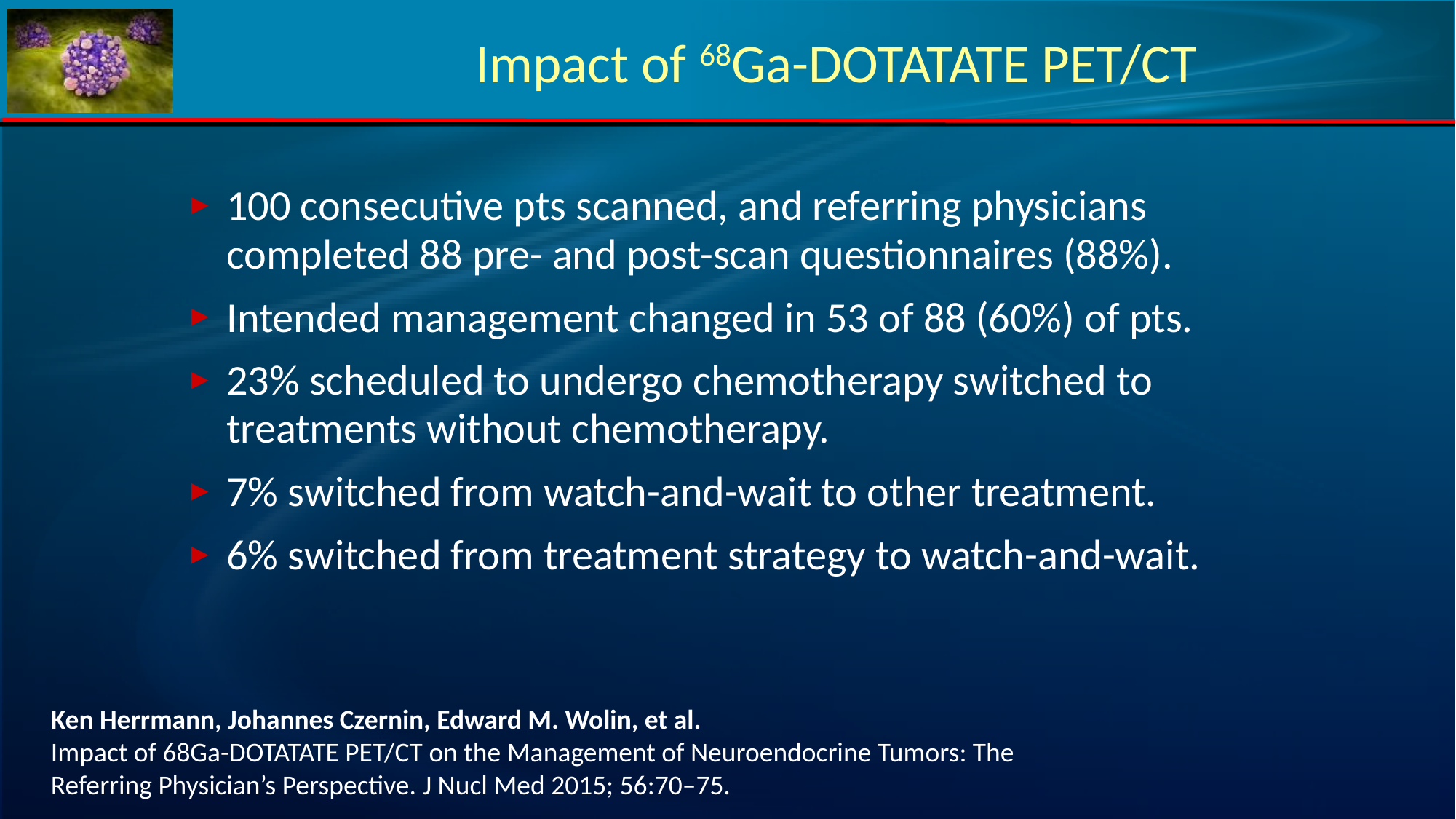

# Impact of 68Ga-DOTATATE PET/CT
100 consecutive pts scanned, and referring physicians completed 88 pre- and post-scan questionnaires (88%).
Intended management changed in 53 of 88 (60%) of pts.
23% scheduled to undergo chemotherapy switched to treatments without chemotherapy.
7% switched from watch-and-wait to other treatment.
6% switched from treatment strategy to watch-and-wait.
Ken Herrmann, Johannes Czernin, Edward M. Wolin, et al.
Impact of 68Ga-DOTATATE PET/CT on the Management of Neuroendocrine Tumors: The Referring Physician’s Perspective. J Nucl Med 2015; 56:70–75.